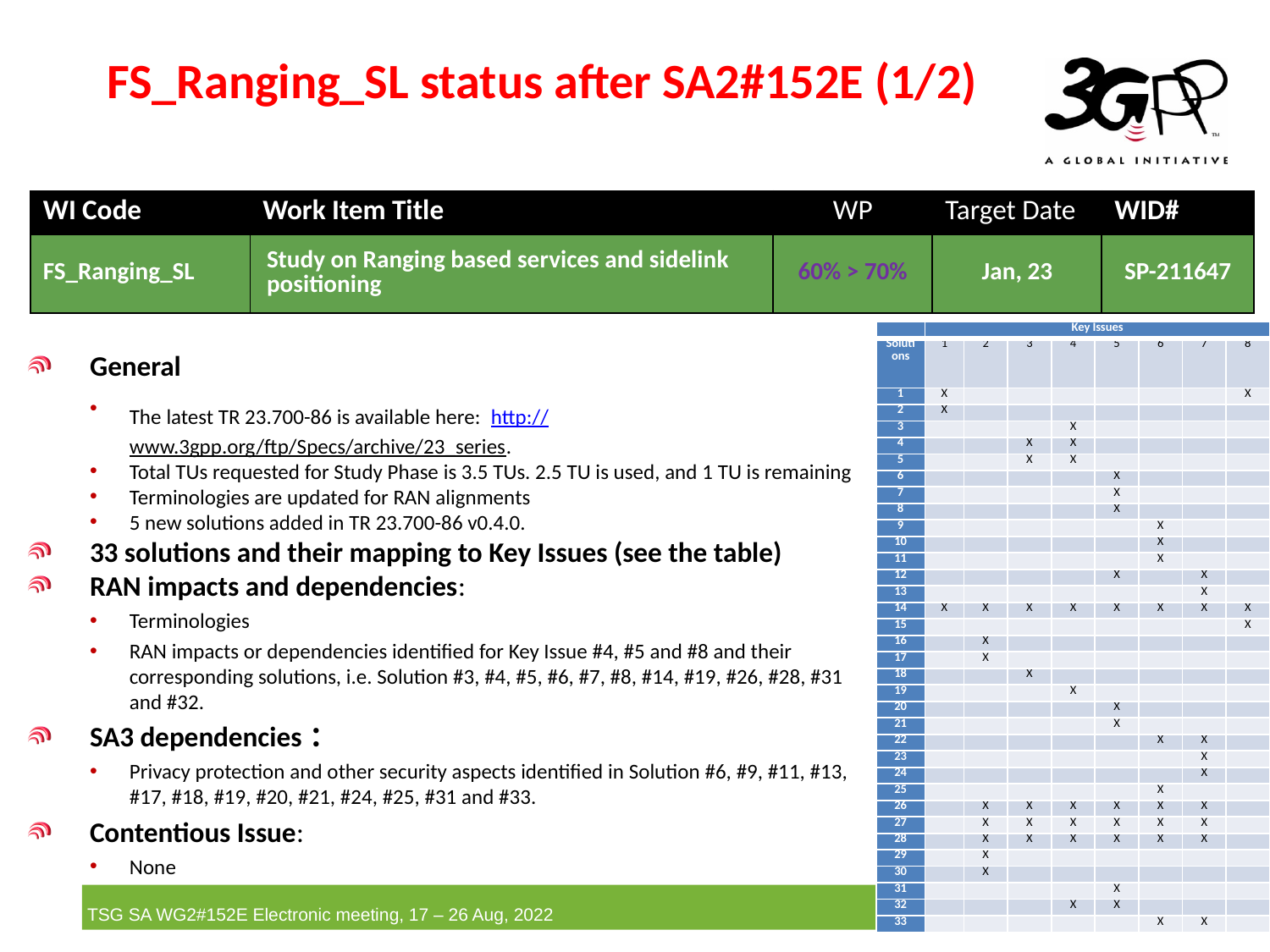

# FS_Ranging_SL status after SA2#152E (1/2)
| WI Code | Work Item Title | WP | Target Date | WID# |
| --- | --- | --- | --- | --- |
| FS\_Ranging\_SL | Study on Ranging based services and sidelink positioning | 60% > 70% | Jan, 23 | SP-211647 |
|  | Key Issues |  |  |  |  |  |  |  |
| --- | --- | --- | --- | --- | --- | --- | --- | --- |
| Solutions | 1 | 2 | 3 | 4 | 5 | 6 | 7 | 8 |
| 1 | X |  |  |  |  |  |  | X |
| 2 | X |  |  |  |  |  |  |  |
| 3 |  |  |  | X |  |  |  |  |
| 4 |  |  | X | X |  |  |  |  |
| 5 |  |  | X | X |  |  |  |  |
| 6 |  |  |  |  | X |  |  |  |
| 7 |  |  |  |  | X |  |  |  |
| 8 |  |  |  |  | X |  |  |  |
| 9 |  |  |  |  |  | X |  |  |
| 10 |  |  |  |  |  | X |  |  |
| 11 |  |  |  |  |  | X |  |  |
| 12 |  |  |  |  | X |  | X |  |
| 13 |  |  |  |  |  |  | X |  |
| 14 | X | X | X | X | X | X | X | X |
| 15 |  |  |  |  |  |  |  | X |
| 16 |  | X |  |  |  |  |  |  |
| 17 |  | X |  |  |  |  |  |  |
| 18 |  |  | X |  |  |  |  |  |
| 19 |  |  |  | X |  |  |  |  |
| 20 |  |  |  |  | X |  |  |  |
| 21 |  |  |  |  | X |  |  |  |
| 22 |  |  |  |  |  | X | X |  |
| 23 |  |  |  |  |  |  | X |  |
| 24 |  |  |  |  |  |  | X |  |
| 25 |  |  |  |  |  | X |  |  |
| 26 |  | X | X | X | X | X | X |  |
| 27 |  | X | X | X | X | X | X |  |
| 28 |  | X | X | X | X | X | X |  |
| 29 |  | X |  |  |  |  |  |  |
| 30 |  | X |  |  |  |  |  |  |
| 31 |  |  |  |  | X |  |  |  |
| 32 |  |  |  | X | X |  |  |  |
| 33 |  |  |  |  |  | X | X |  |
General
The latest TR 23.700-86 is available here: http://www.3gpp.org/ftp/Specs/archive/23_series.
Total TUs requested for Study Phase is 3.5 TUs. 2.5 TU is used, and 1 TU is remaining
Terminologies are updated for RAN alignments
5 new solutions added in TR 23.700-86 v0.4.0.
33 solutions and their mapping to Key Issues (see the table)
RAN impacts and dependencies:
Terminologies
RAN impacts or dependencies identified for Key Issue #4, #5 and #8 and their corresponding solutions, i.e. Solution #3, #4, #5, #6, #7, #8, #14, #19, #26, #28, #31 and #32.
SA3 dependencies：
Privacy protection and other security aspects identified in Solution #6, #9, #11, #13, #17, #18, #19, #20, #21, #24, #25, #31 and #33.
Contentious Issue:
None